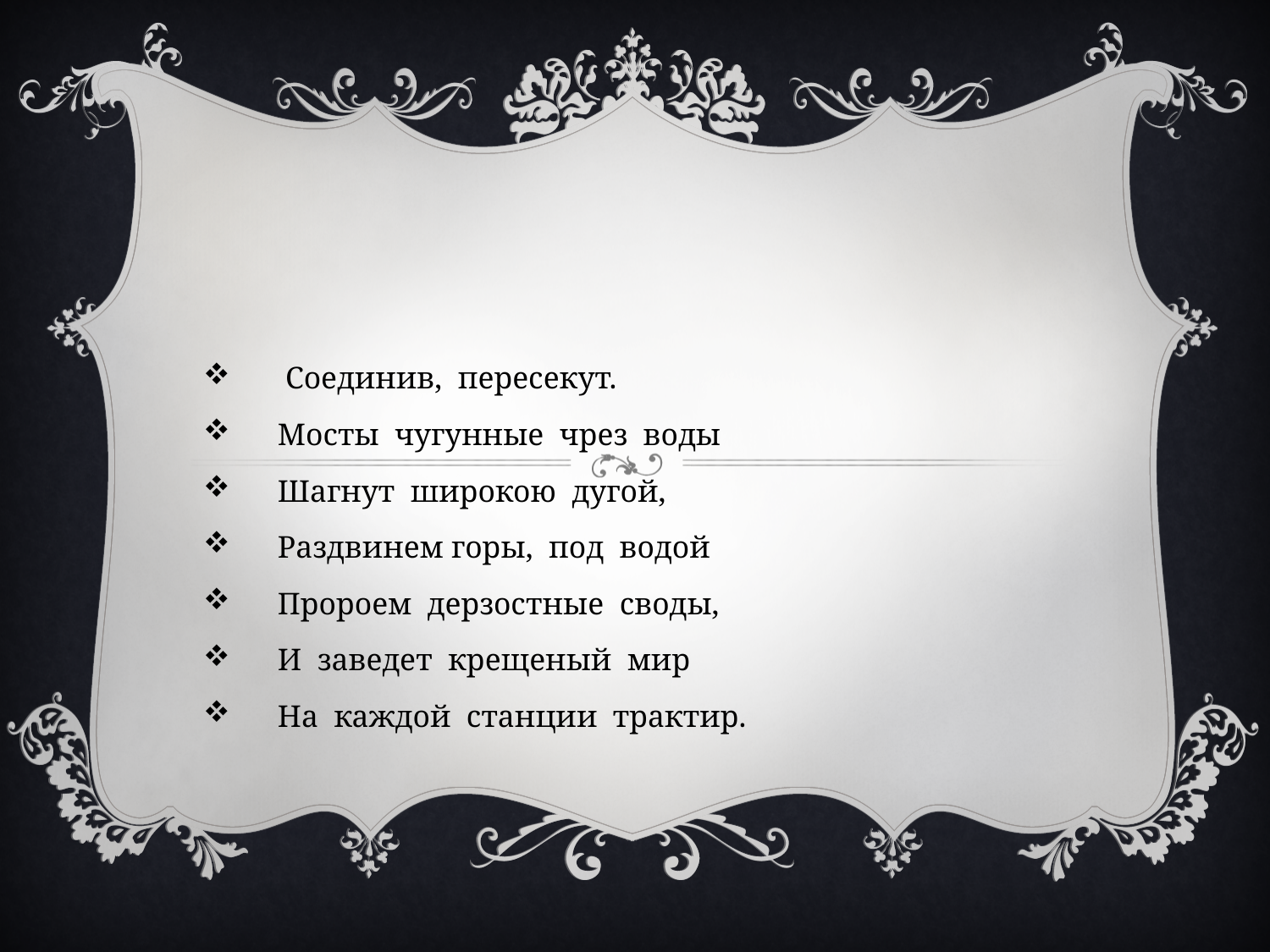

Соединив,  пересекут.
      Мосты  чугунные  чрез  воды
      Шагнут  широкою  дугой,
      Раздвинем горы,  под  водой
      Пророем  дерзостные  своды,
      И  заведет  крещеный  мир
      На  каждой  станции  трактир.